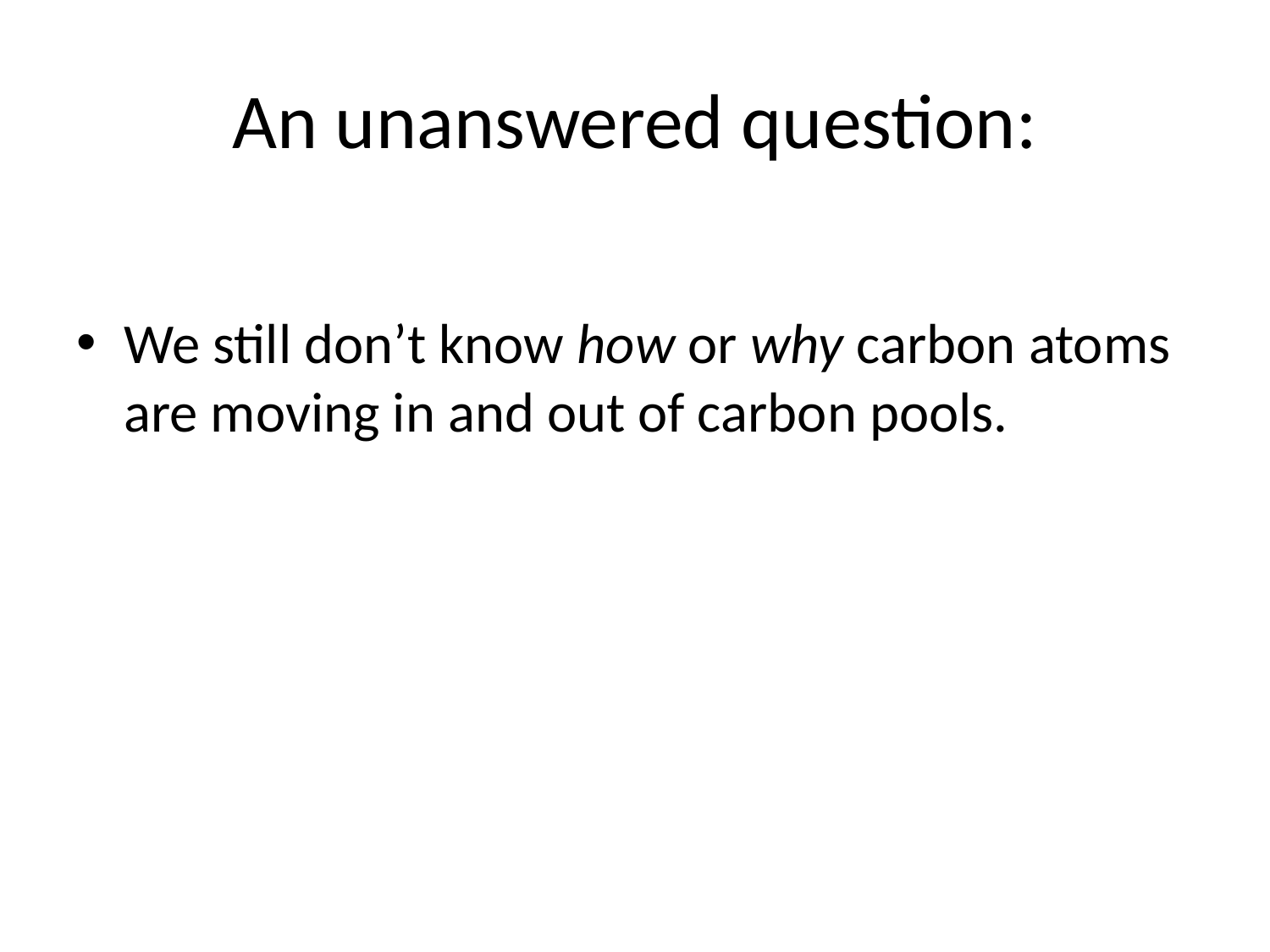

# An unanswered question:

We still don’t know how or why carbon atoms are moving in and out of carbon pools.